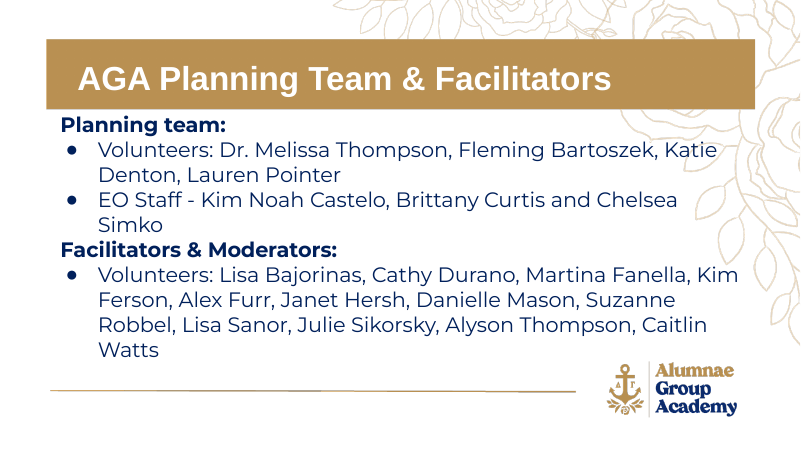

AGA Planning Team & Facilitators
Planning team:
Volunteers: Dr. Melissa Thompson, Fleming Bartoszek, Katie Denton, Lauren Pointer
EO Staff - Kim Noah Castelo, Brittany Curtis and Chelsea Simko
Facilitators & Moderators:
Volunteers: Lisa Bajorinas, Cathy Durano, Martina Fanella, Kim Ferson, Alex Furr, Janet Hersh, Danielle Mason, Suzanne Robbel, Lisa Sanor, Julie Sikorsky, Alyson Thompson, Caitlin Watts